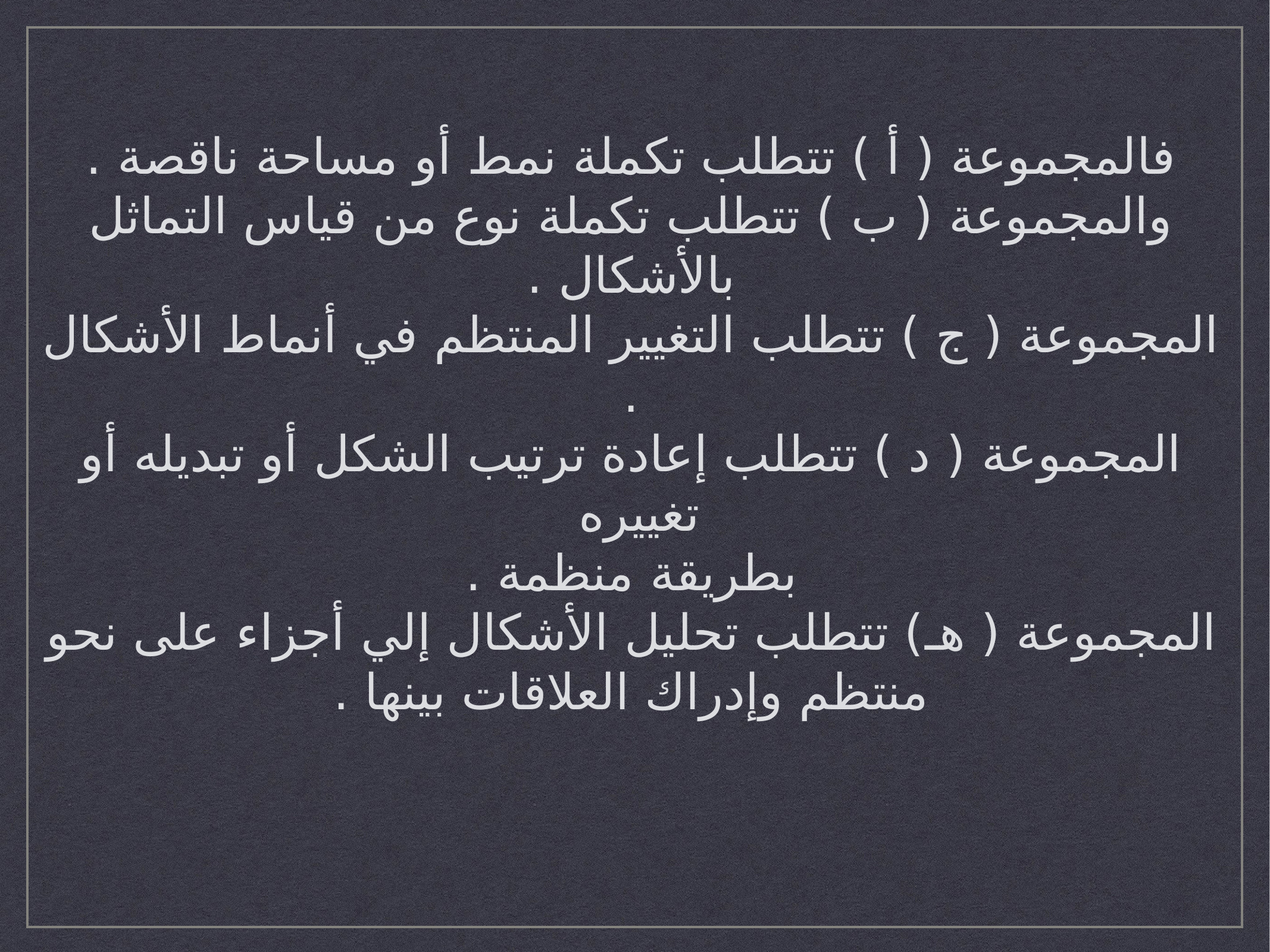

فالمجموعة ( أ ) تتطلب تكملة نمط أو مساحة ناقصة .
والمجموعة ( ب ) تتطلب تكملة نوع من قياس التماثل بالأشكال .
المجموعة ( ج ) تتطلب التغيير المنتظم في أنماط الأشكال .
المجموعة ( د ) تتطلب إعادة ترتيب الشكل أو تبديله أو تغييره
بطريقة منظمة .
المجموعة ( هـ) تتطلب تحليل الأشكال إلي أجزاء على نحو منتظم وإدراك العلاقات بينها .